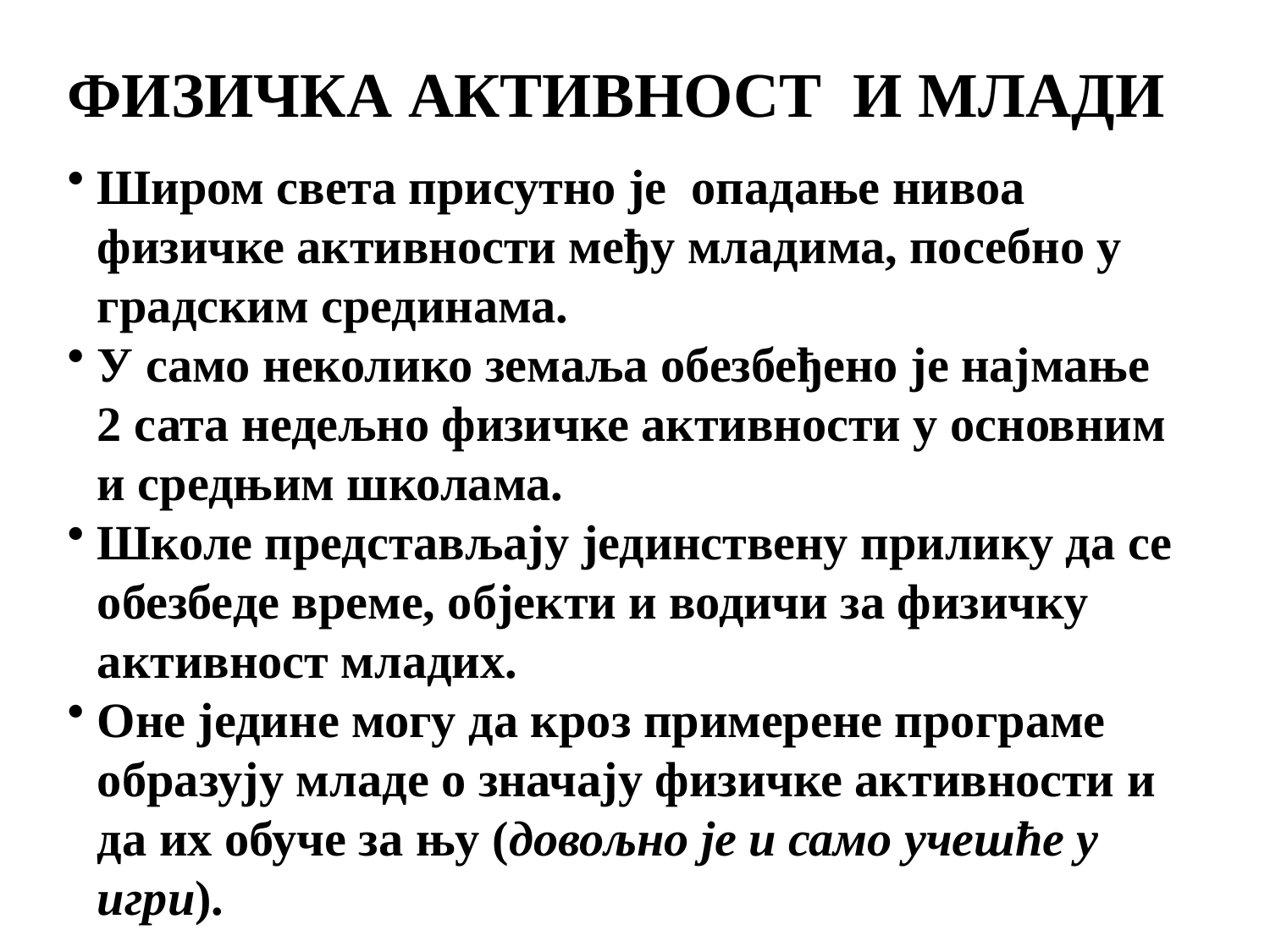

ФИЗИЧКА АКТИВНОСТ  И МЛАДИ
Широм света присутно је  опадање нивоа физичке активности међу младима, посебно у градским срединама.
У само неколико земаља обезбеђено је најмање 2 сата недељно физичке активности у основним и средњим школама.
Школе представљају јединствену прилику да се обезбеде време, објекти и водичи за физичку активност младих.
Оне једине могу да кроз примерене програме образују младе о значају физичке активности и да их обуче за њу (довољно је и само учешће у игри).